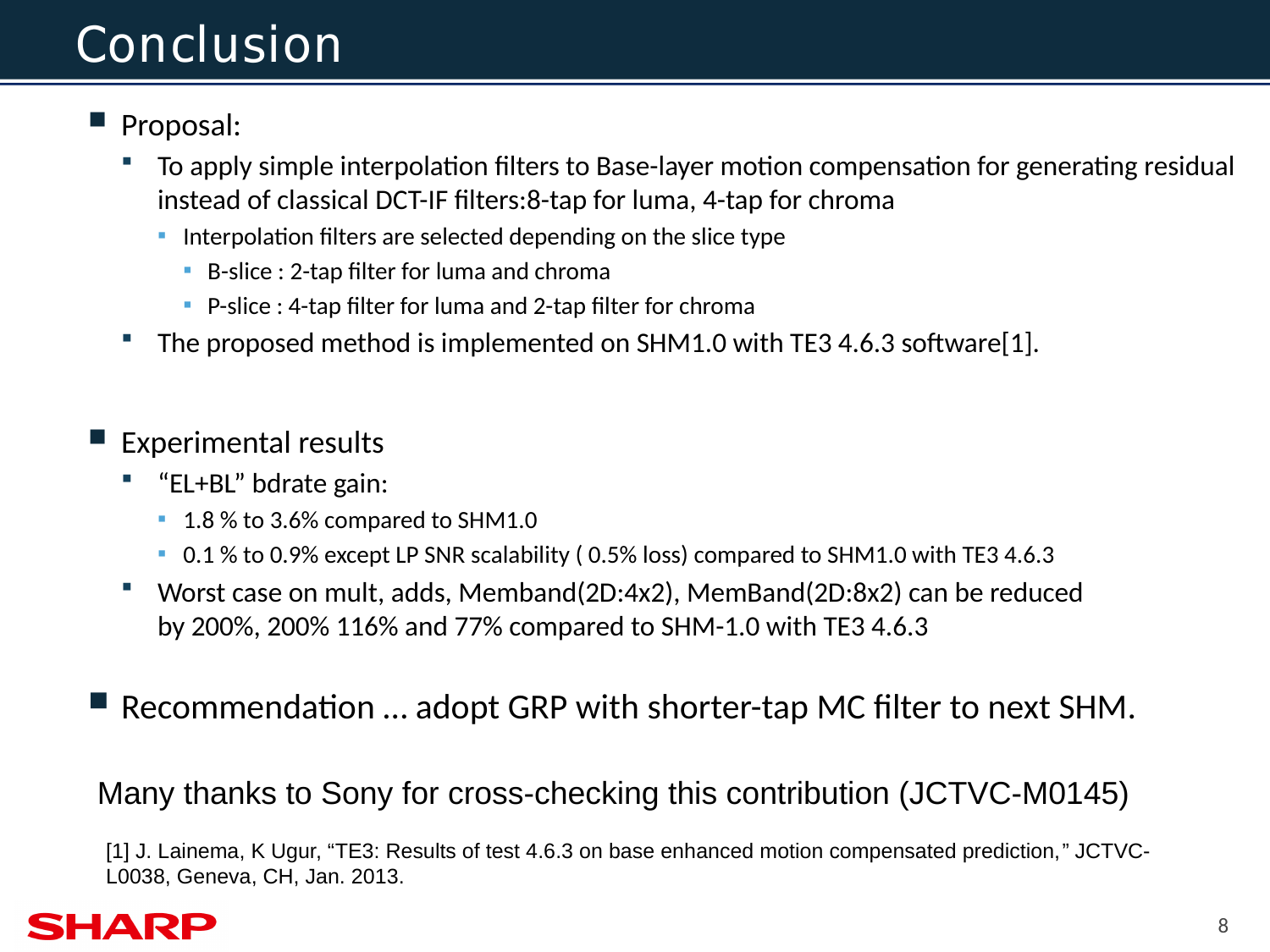

# Conclusion
Proposal:
To apply simple interpolation filters to Base-layer motion compensation for generating residual instead of classical DCT-IF filters:8-tap for luma, 4-tap for chroma
Interpolation filters are selected depending on the slice type
B-slice : 2-tap filter for luma and chroma
P-slice : 4-tap filter for luma and 2-tap filter for chroma
The proposed method is implemented on SHM1.0 with TE3 4.6.3 software[1].

Experimental results
“EL+BL” bdrate gain:
1.8 % to 3.6% compared to SHM1.0
0.1 % to 0.9% except LP SNR scalability ( 0.5% loss) compared to SHM1.0 with TE3 4.6.3
Worst case on mult, adds, Memband(2D:4x2), MemBand(2D:8x2) can be reduced
by 200%, 200% 116% and 77% compared to SHM-1.0 with TE3 4.6.3

Recommendation … adopt GRP with shorter-tap MC filter to next SHM.
Many thanks to Sony for cross-checking this contribution (JCTVC-M0145)
[1] J. Lainema, K Ugur, “TE3: Results of test 4.6.3 on base enhanced motion compensated prediction,” JCTVC-L0038, Geneva, CH, Jan. 2013.

8